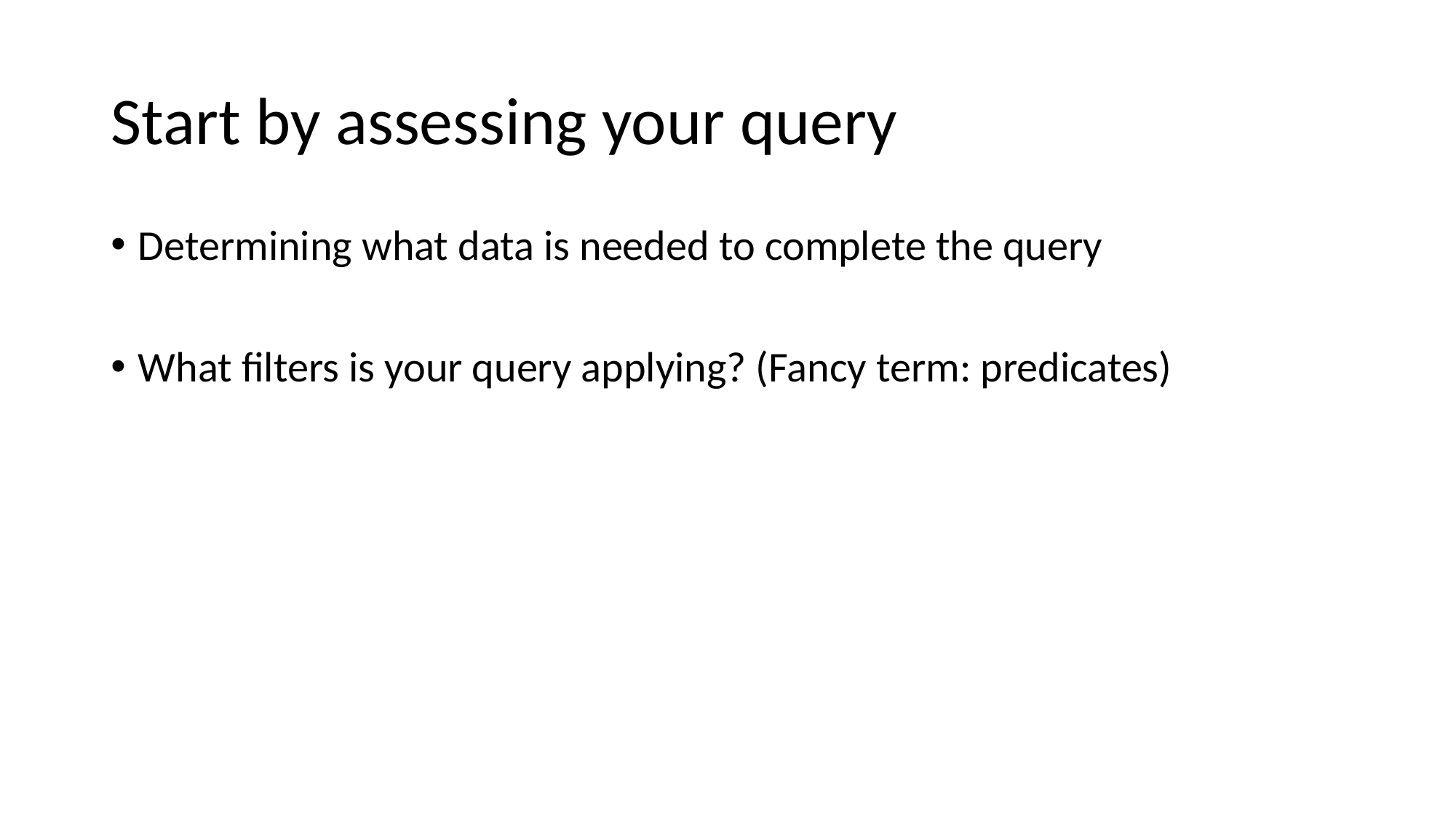

# Start by assessing your query
Determining what data is needed to complete the query

What filters is your query applying? (Fancy term: predicates)